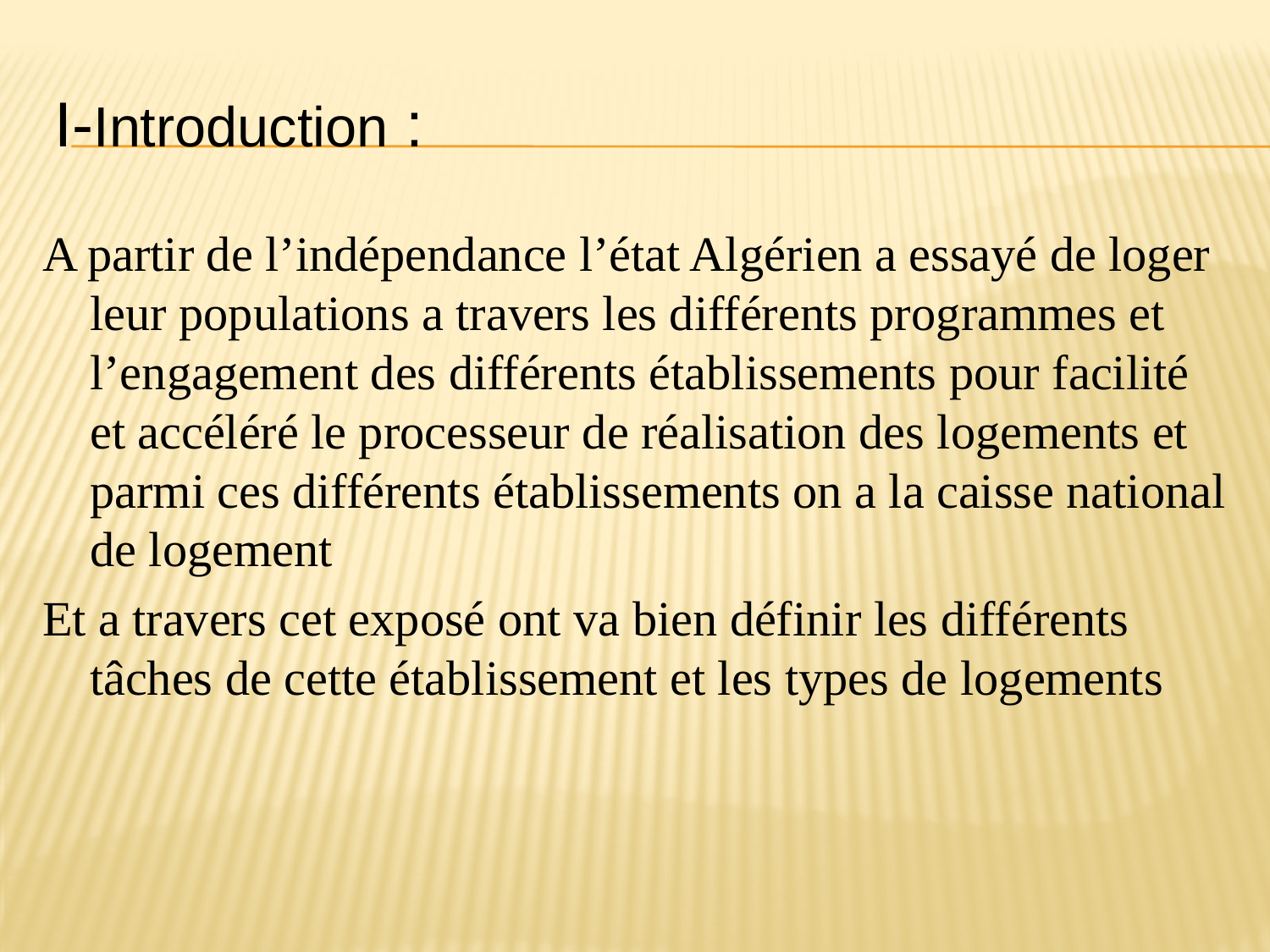

# I-Introduction :
A partir de l’indépendance l’état Algérien a essayé de loger leur populations a travers les différents programmes et l’engagement des différents établissements pour facilité et accéléré le processeur de réalisation des logements et parmi ces différents établissements on a la caisse national de logement
Et a travers cet exposé ont va bien définir les différents tâches de cette établissement et les types de logements